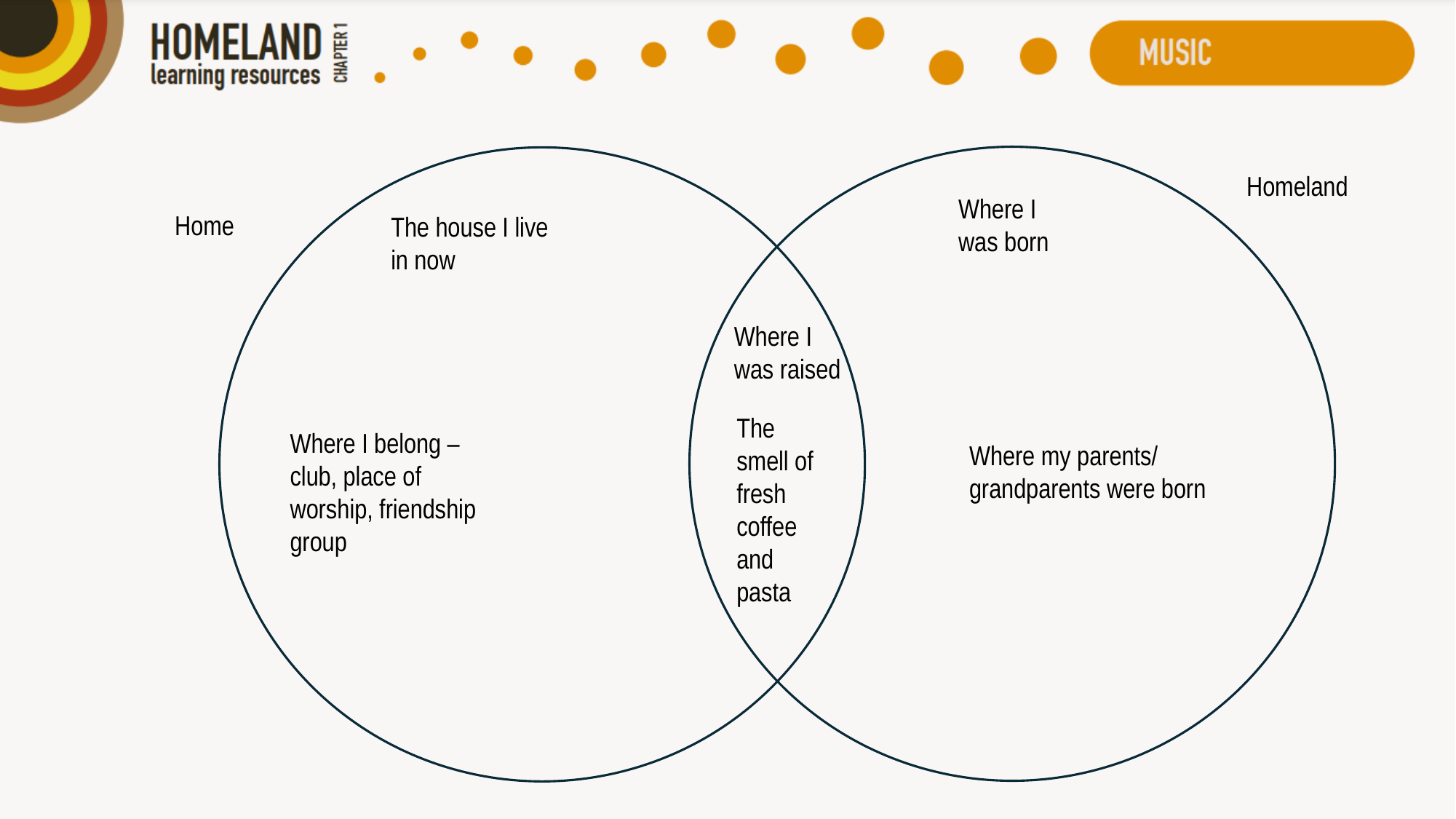

Homeland
Where I was born
Home
The house I live in now
Where I was raised
The smell of fresh coffee and pasta
Where I belong – club, place of worship, friendship group
Where my parents/ grandparents were born